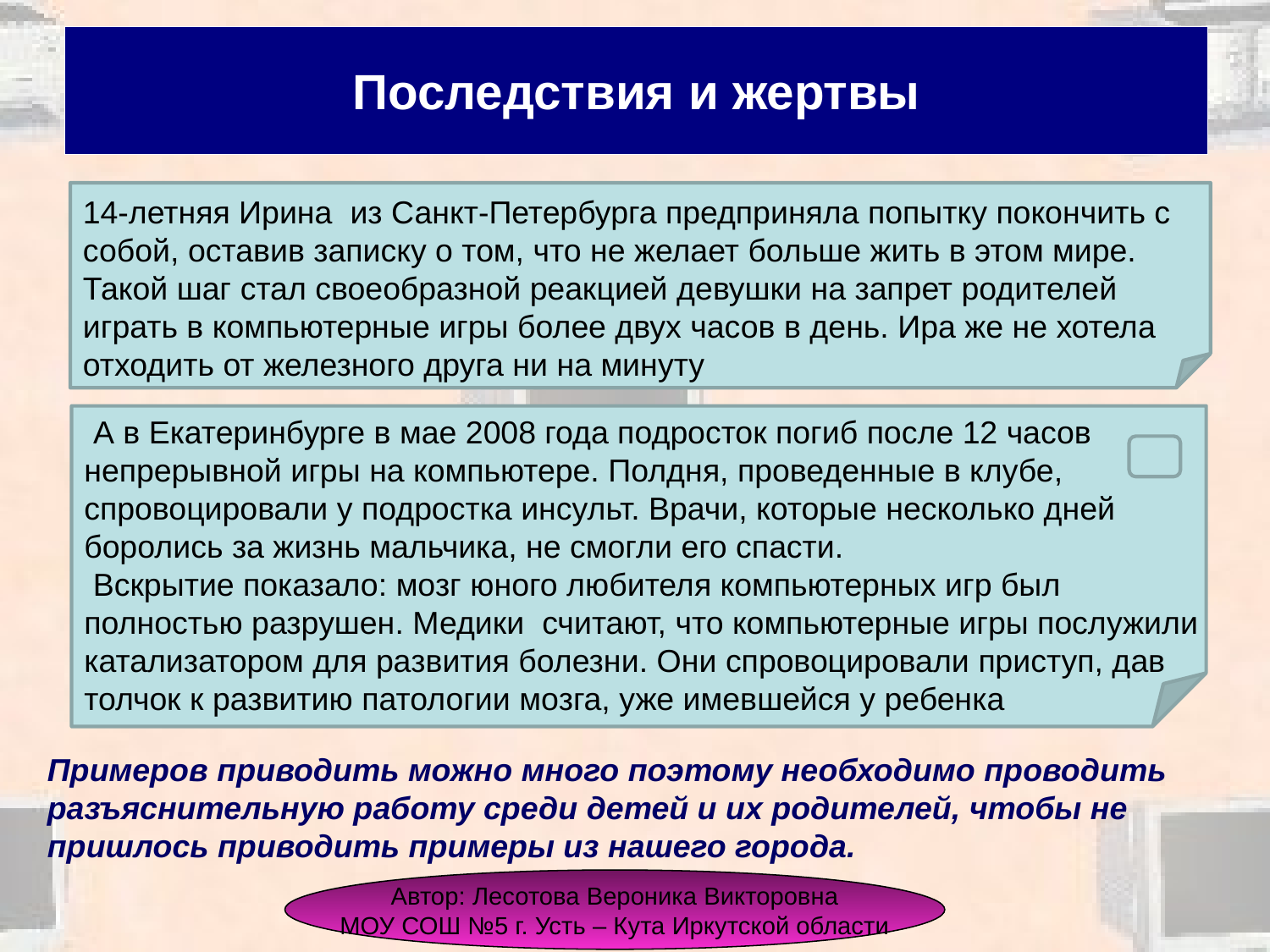

# Последствия и жертвы

14-летняя Ирина  из Санкт-Петербурга предприняла попытку покончить с собой, оставив записку о том, что не желает больше жить в этом мире. Такой шаг стал своеобразной реакцией девушки на запрет родителей играть в компьютерные игры более двух часов в день. Ира же не хотела отходить от железного друга ни на минуту

 А в Екатеринбурге в мае 2008 года подросток погиб после 12 часов непрерывной игры на компьютере. Полдня, проведенные в клубе, спровоцировали у подростка инсульт. Врачи, которые несколько дней боролись за жизнь мальчика, не смогли его спасти.
 Вскрытие показало: мозг юного любителя компьютерных игр был полностью разрушен. Медики  считают, что компьютерные игры послужили катализатором для развития болезни. Они спровоцировали приступ, дав толчок к развитию патологии мозга, уже имевшейся у ребенка

Примеров приводить можно много поэтому необходимо проводить разъяснительную работу среди детей и их родителей, чтобы не пришлось приводить примеры из нашего города.
Автор: Лесотова Вероника Викторовна
МОУ СОШ №5 г. Усть – Кута Иркутской области